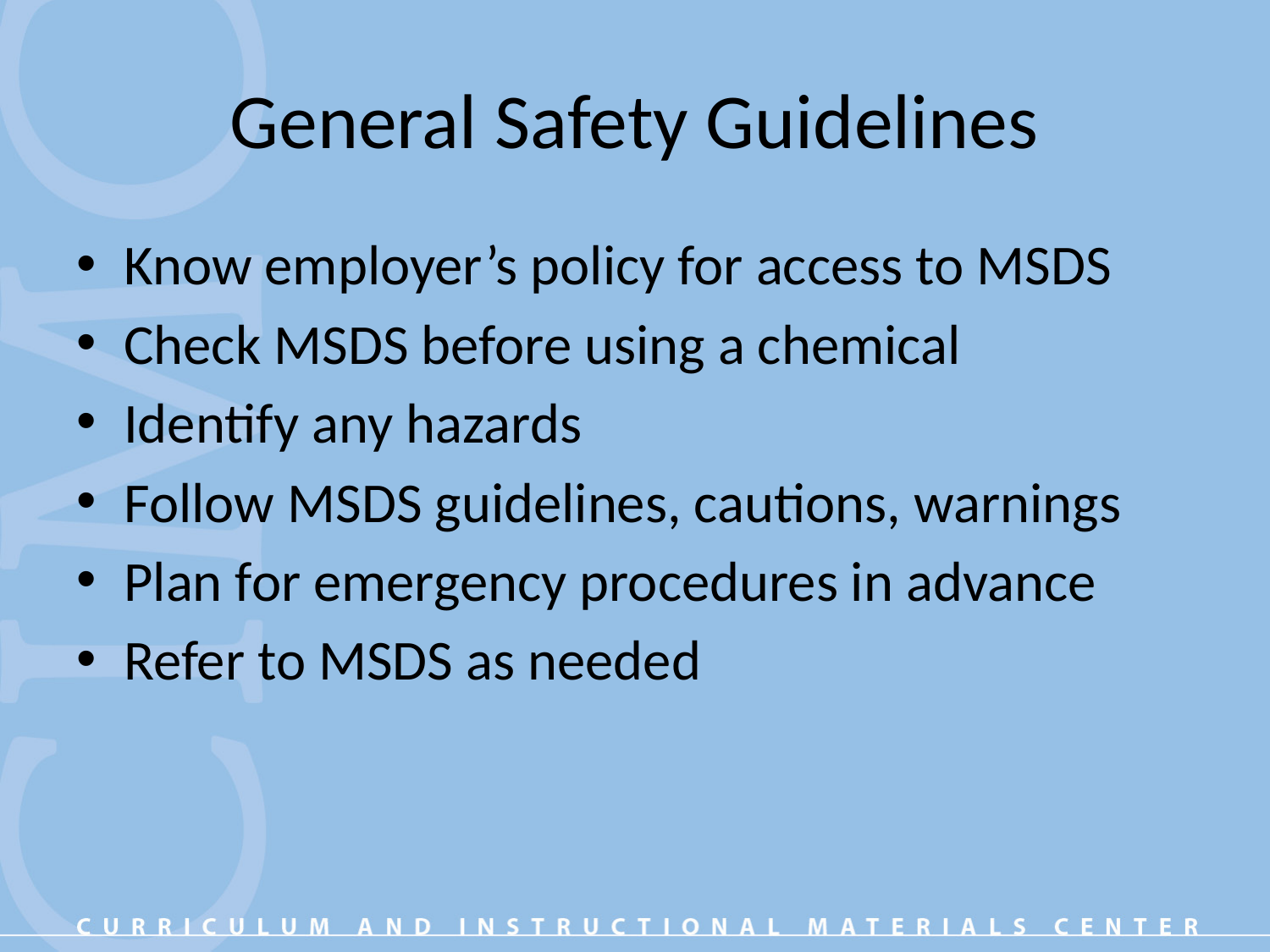

# General Safety Guidelines
Know employer’s policy for access to MSDS
Check MSDS before using a chemical
Identify any hazards
Follow MSDS guidelines, cautions, warnings
Plan for emergency procedures in advance
Refer to MSDS as needed